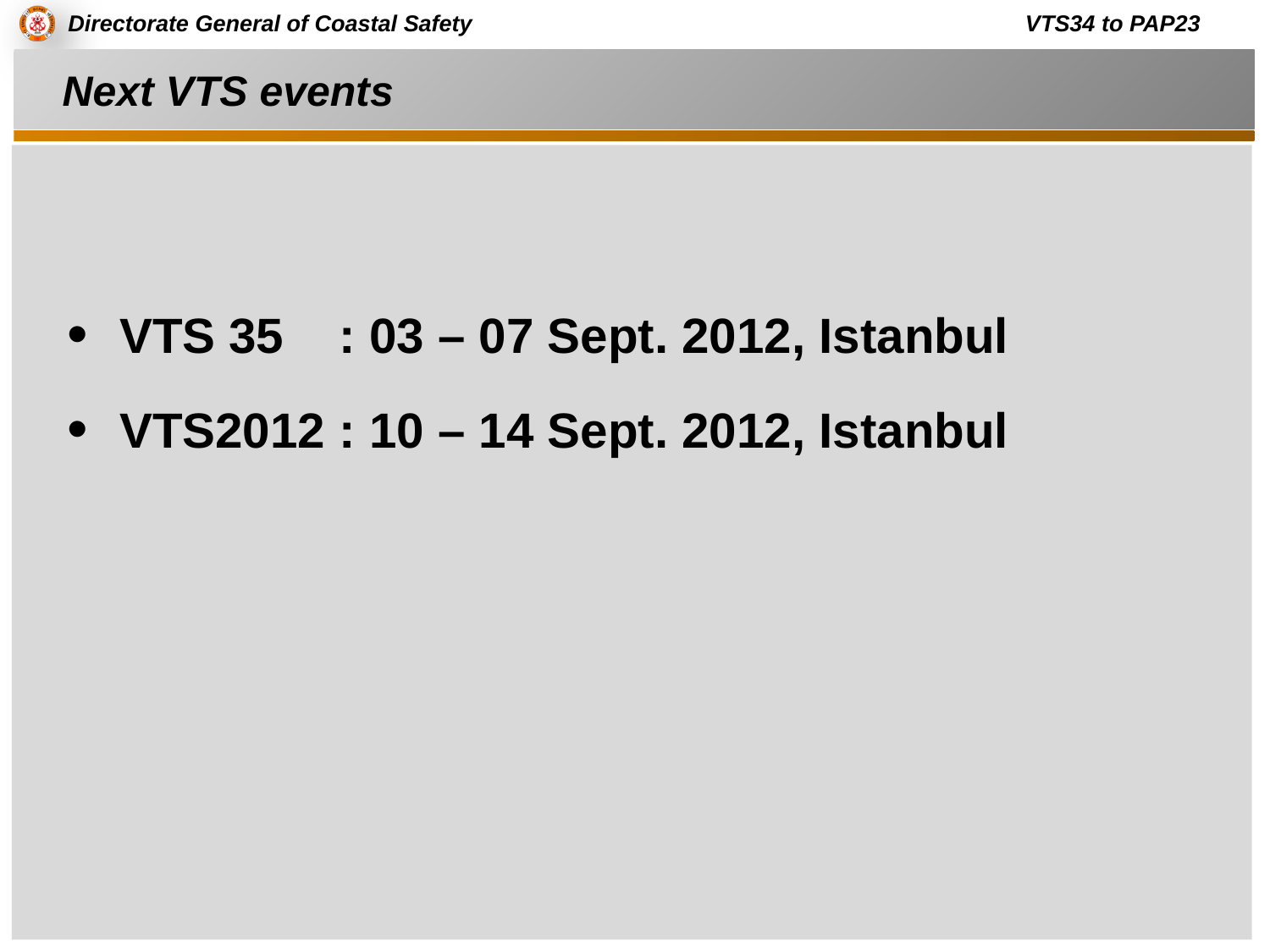

# Next VTS events
  VTS 35    : 03 – 07 Sept. 2012, Istanbul
  VTS2012 : 10 – 14 Sept. 2012, Istanbul